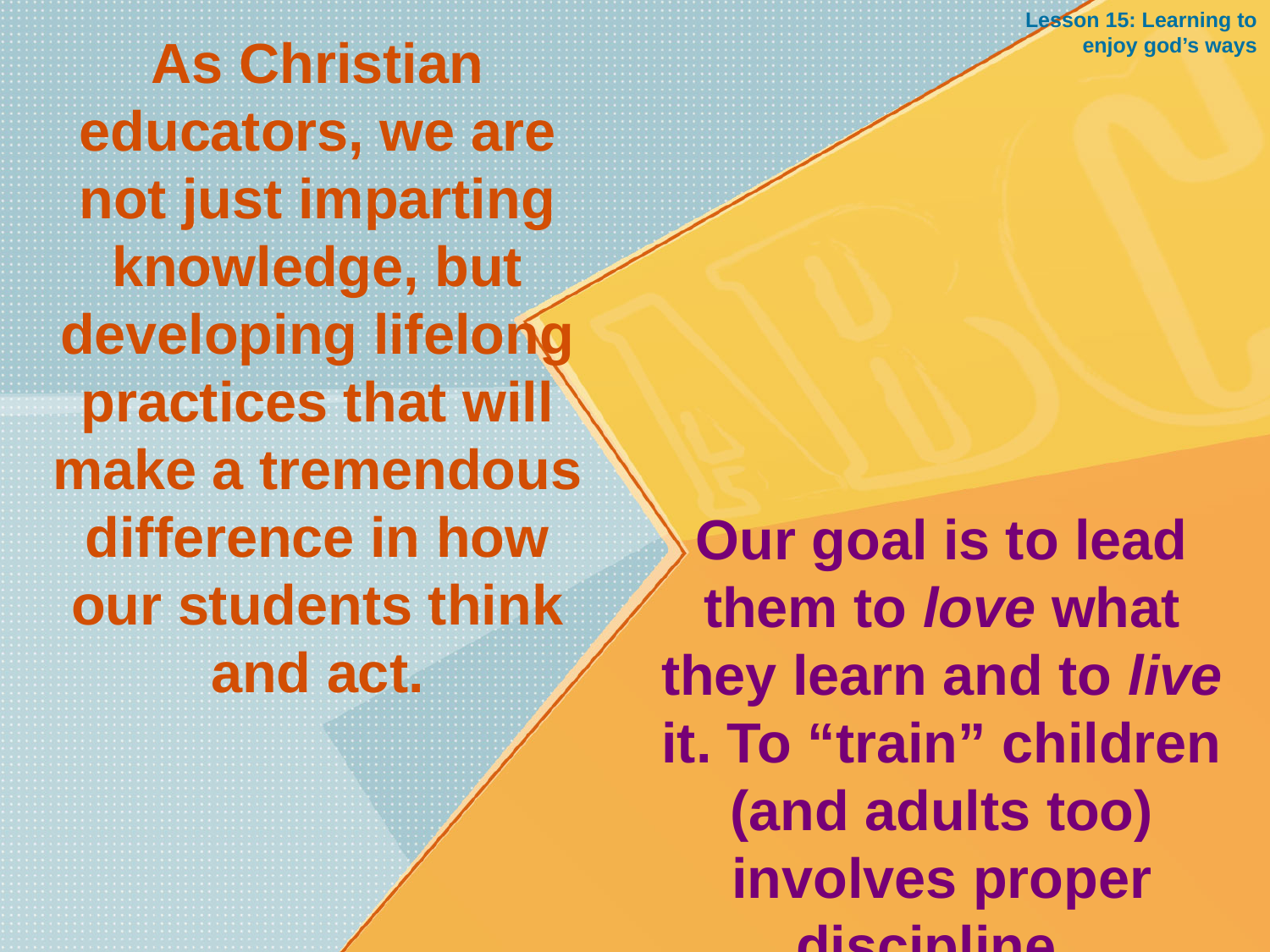

Lesson 15: Learning to enjoy god’s ways
As Christian educators, we are not just imparting knowledge, but developing lifelong practices that will make a tremendous difference in how our students think and act.
Our goal is to lead them to love what they learn and to live it. To “train” children (and adults too) involves proper discipline.